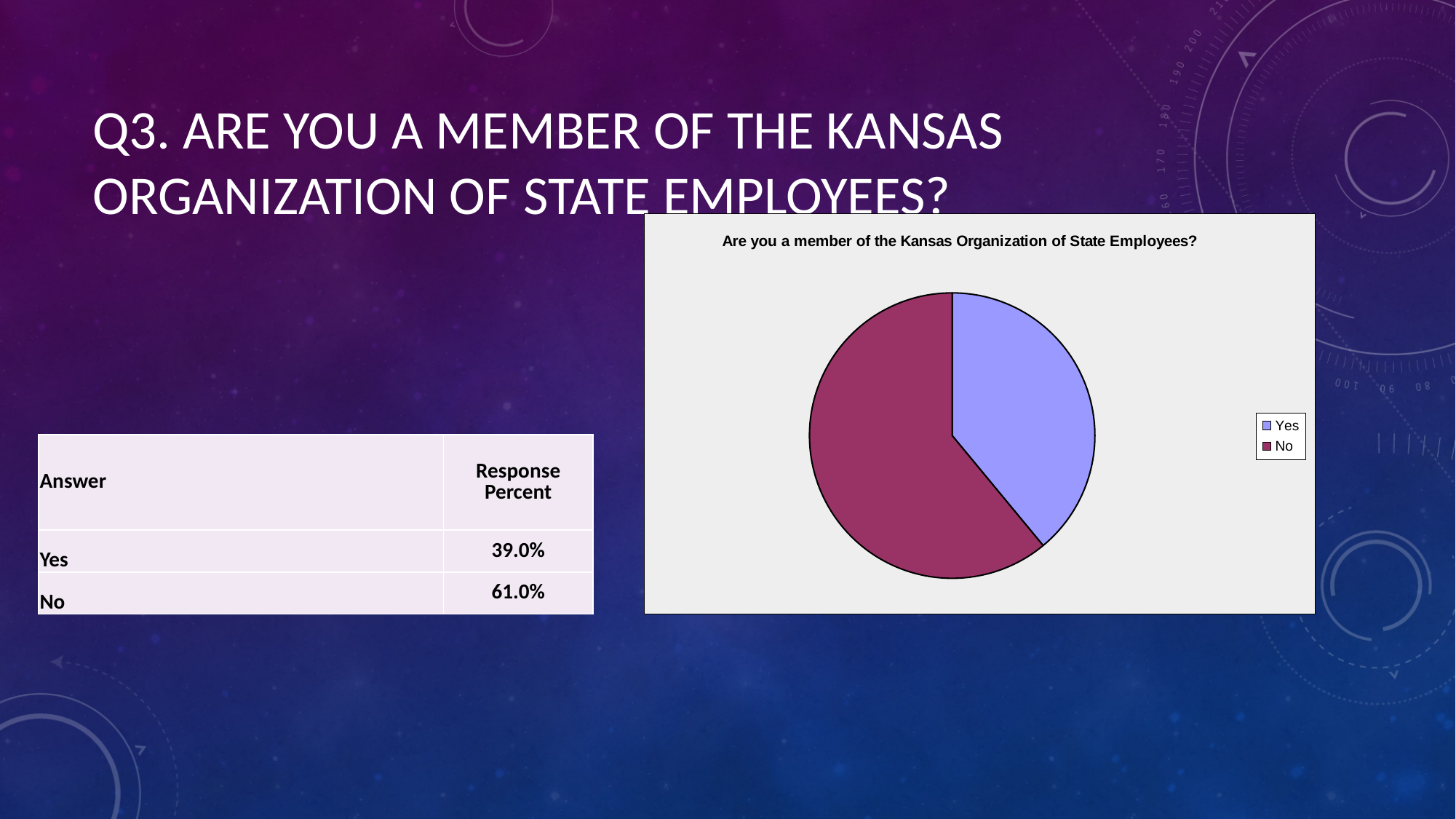

# Q3. Are you a member of the Kansas Organization of State Employees?

### Chart: Are you a member of the Kansas Organization of State Employees?

| Category |  |
|---|---|
| Yes | 0.39 |
| No | 0.61 |
| Answer | Response Percent |
| --- | --- |
| Yes | 39.0% |
| No | 61.0% |